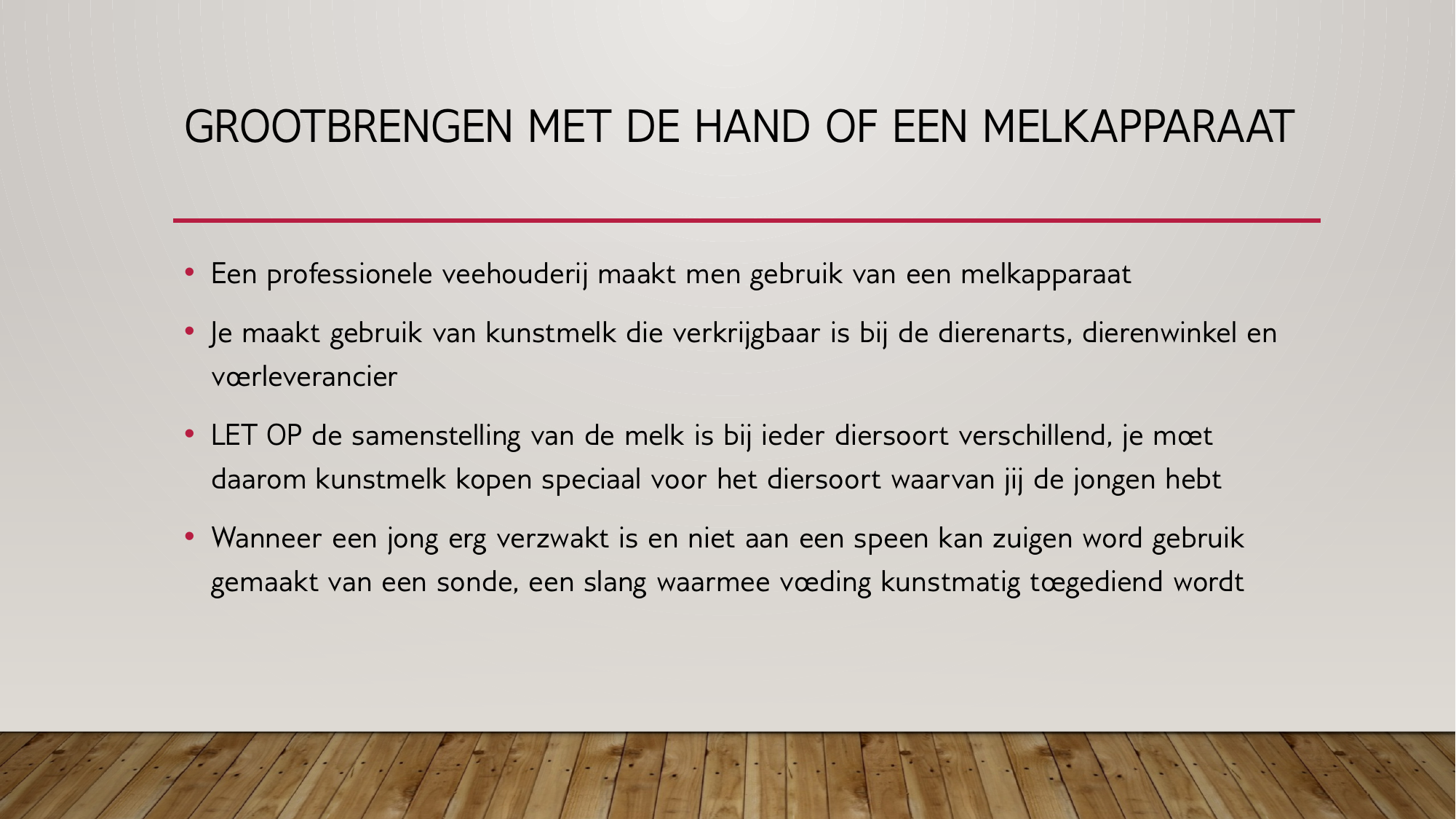

# Grootbrengen met de hand of een melkapparaat
Een professionele veehouderij maakt men gebruik van een melkapparaat
Je maakt gebruik van kunstmelk die verkrijgbaar is bij de dierenarts, dierenwinkel en voerleverancier
LET OP de samenstelling van de melk is bij ieder diersoort verschillend, je moet daarom kunstmelk kopen speciaal voor het diersoort waarvan jij de jongen hebt
Wanneer een jong erg verzwakt is en niet aan een speen kan zuigen word gebruik gemaakt van een sonde, een slang waarmee voeding kunstmatig toegediend wordt